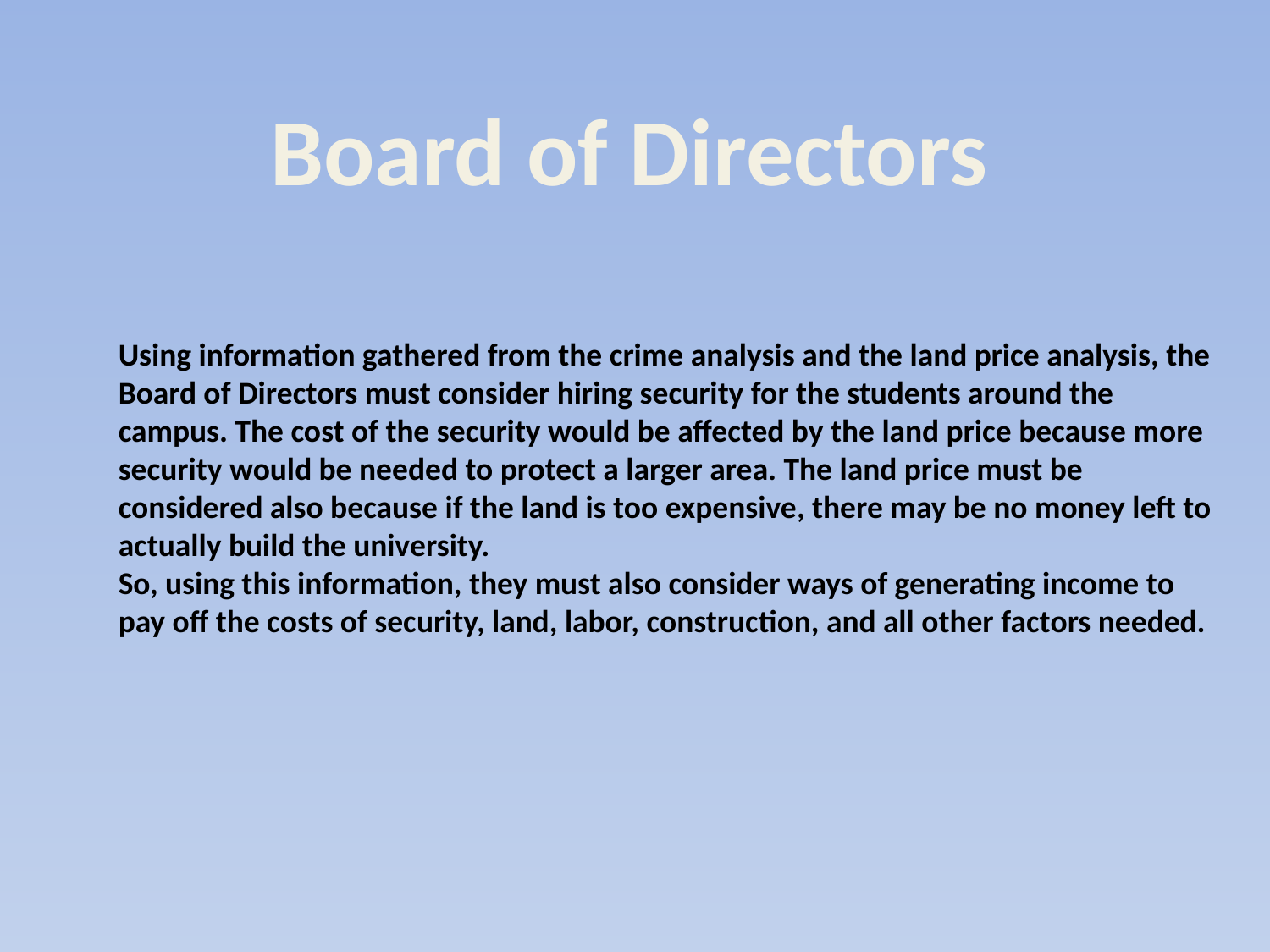

Board of Directors
Using information gathered from the crime analysis and the land price analysis, the Board of Directors must consider hiring security for the students around the campus. The cost of the security would be affected by the land price because more security would be needed to protect a larger area. The land price must be considered also because if the land is too expensive, there may be no money left to actually build the university.
So, using this information, they must also consider ways of generating income to pay off the costs of security, land, labor, construction, and all other factors needed.